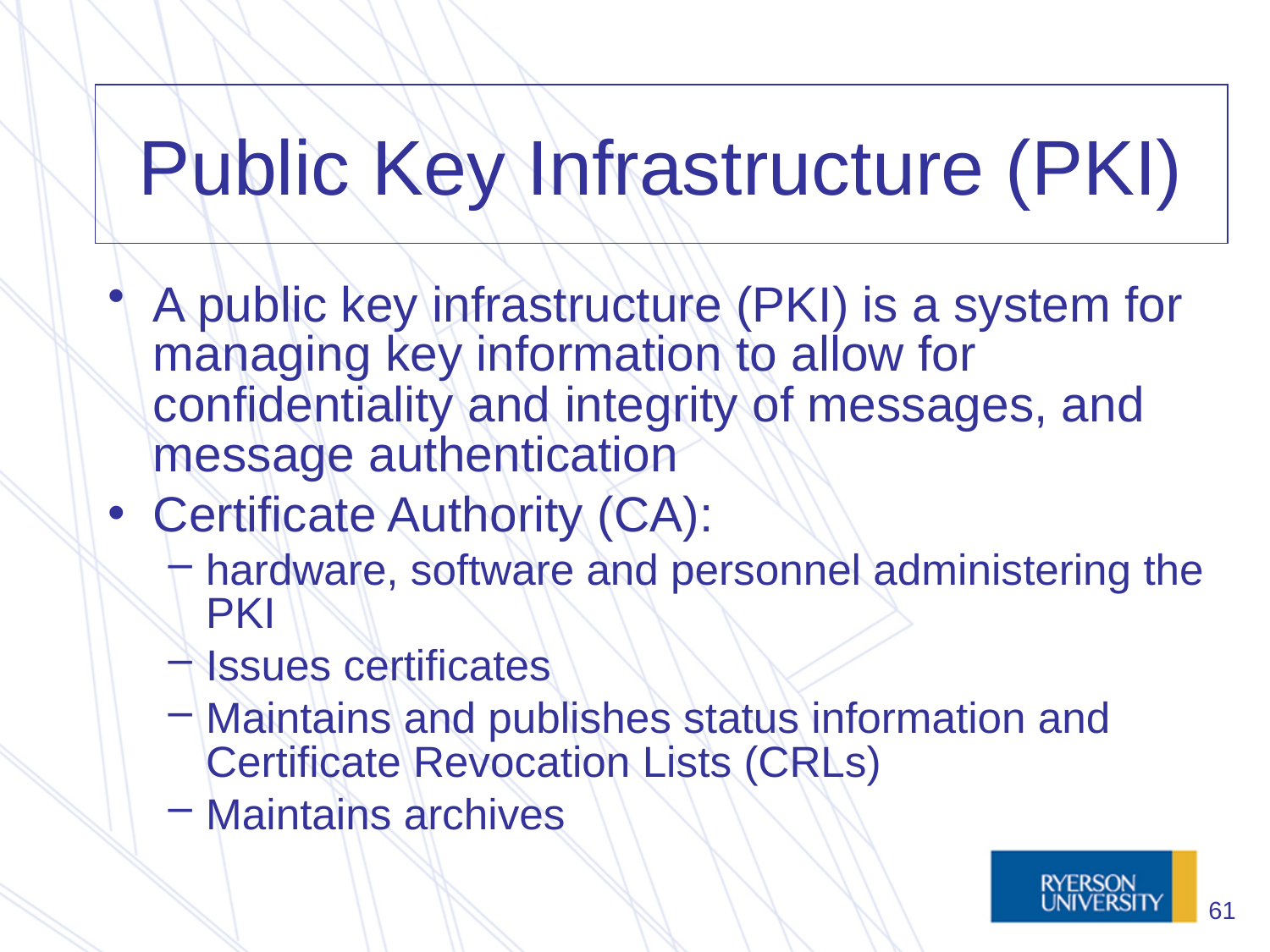

# Public Key Infrastructure (PKI)‏
A public key infrastructure (PKI) is a system for managing key information to allow for confidentiality and integrity of messages, and message authentication
Certificate Authority (CA):
hardware, software and personnel administering the PKI
Issues certificates
Maintains and publishes status information and Certificate Revocation Lists (CRLs)‏
Maintains archives
61